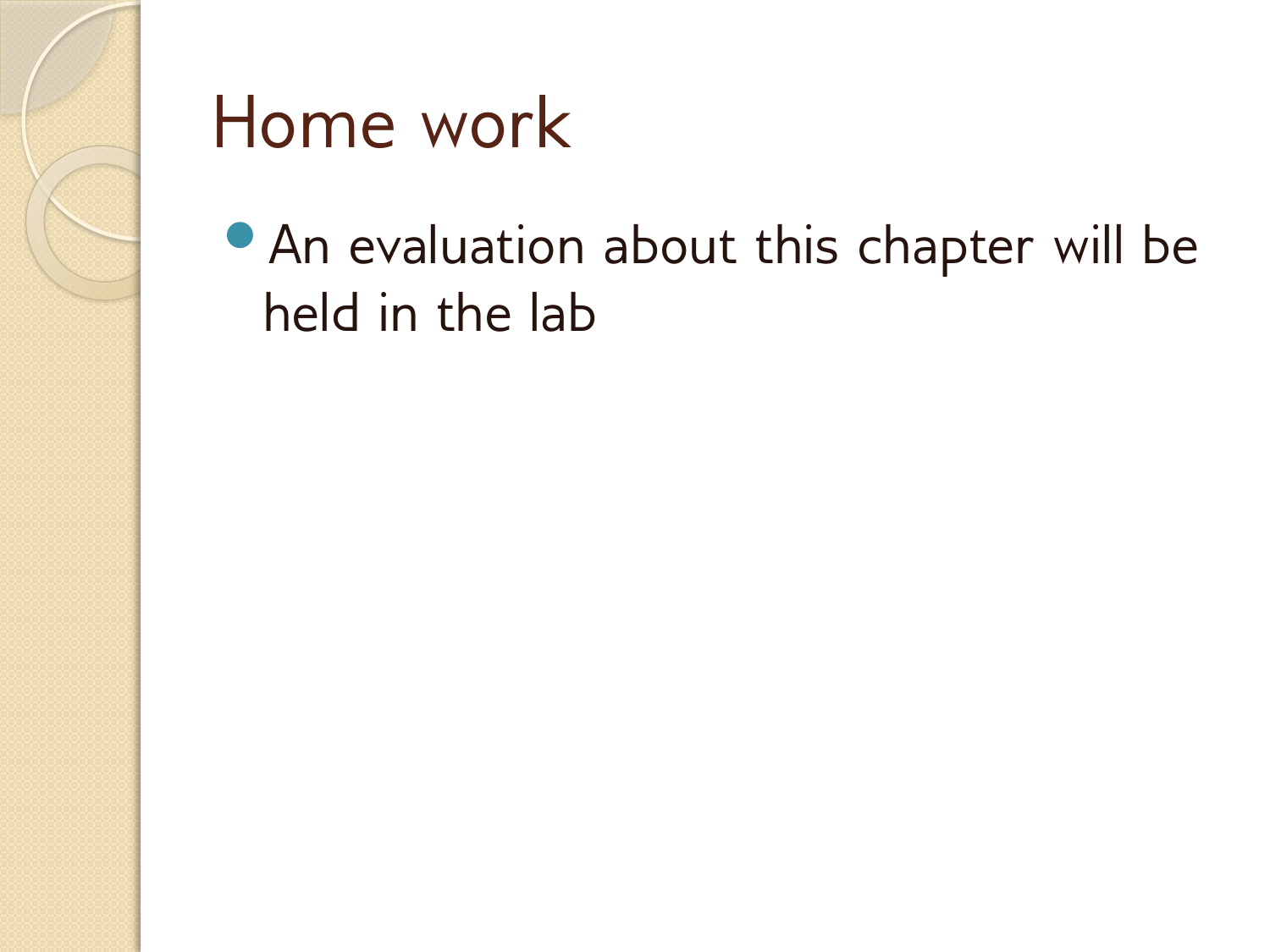

# Home work
An evaluation about this chapter will be held in the lab